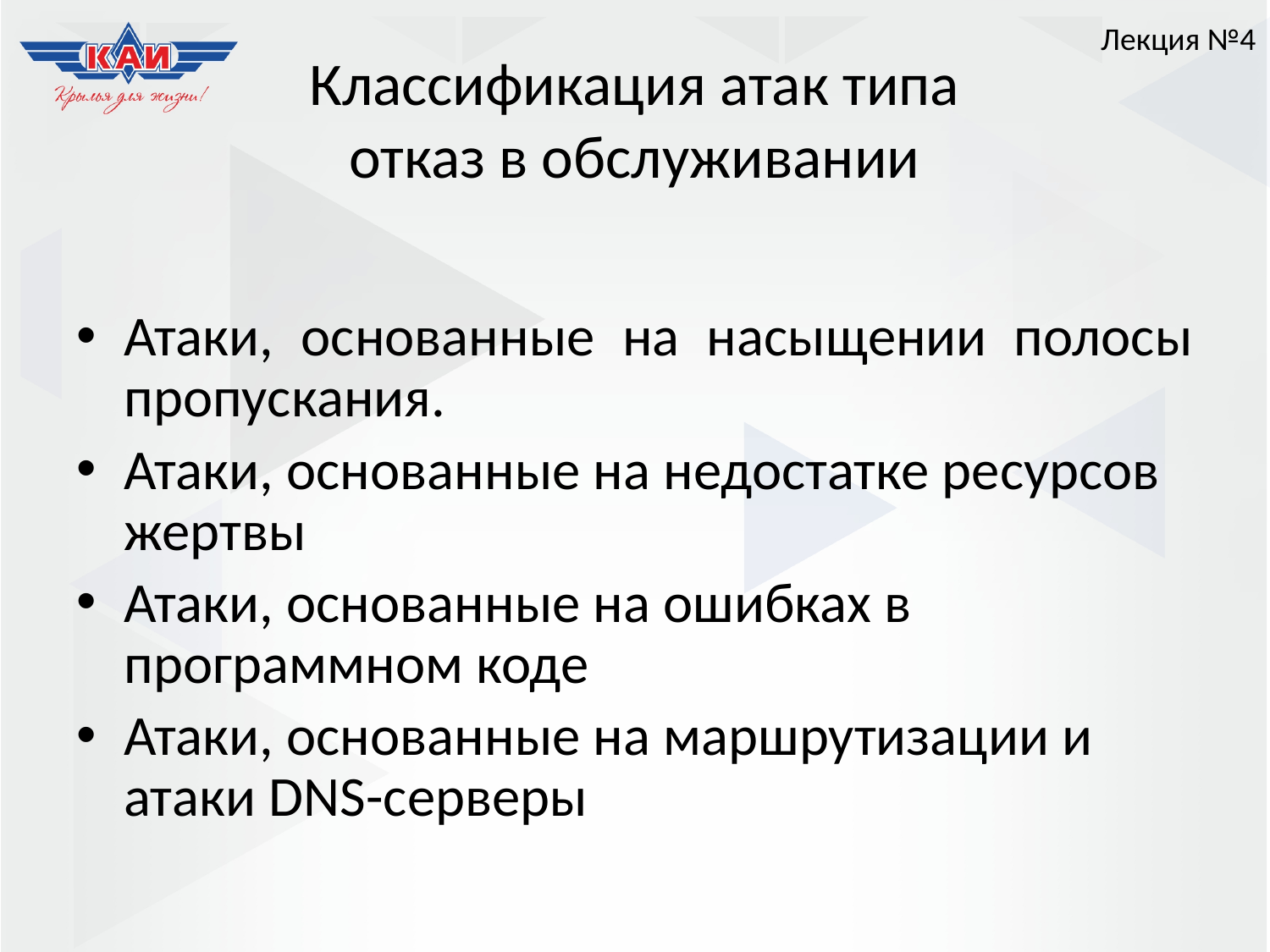

Лекция №4
# Классификация атак типа отказ в обслуживании

Атаки, основанные на насыщении полосы пропускания.
Атаки, основанные на недостатке ресурсов жертвы
Атаки, основанные на ошибках в программном коде
Атаки, основанные на маршрутизации и атаки DNS-серверы